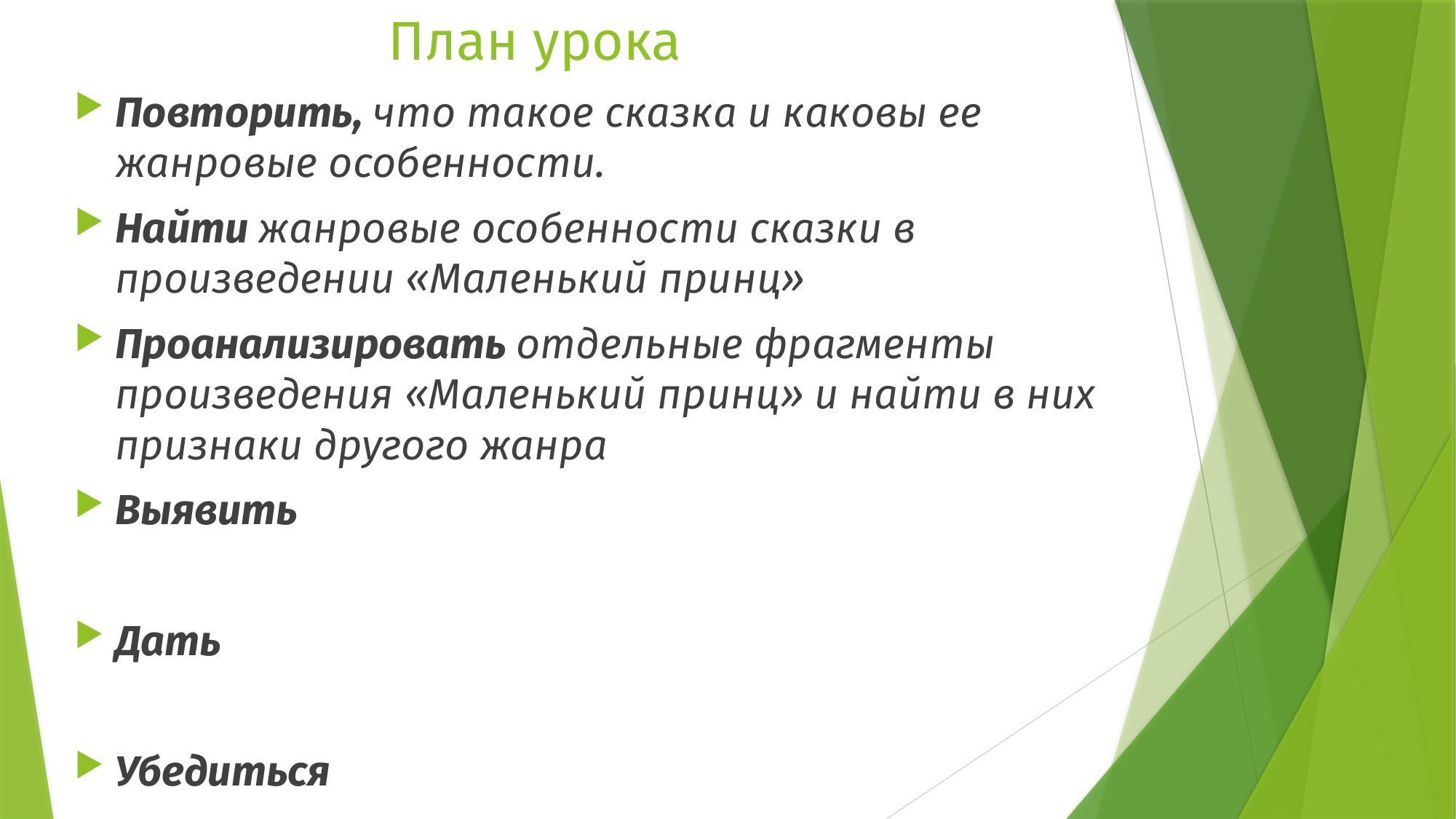

# План урока
Повторить, что такое сказка и каковы ее жанровые особенности.
Найти жанровые особенности сказки в произведении «Маленький принц»
Проанализировать отдельные фрагменты произведения «Маленький принц» и найти в них признаки другого жанра
Выявить

Дать

Убедиться